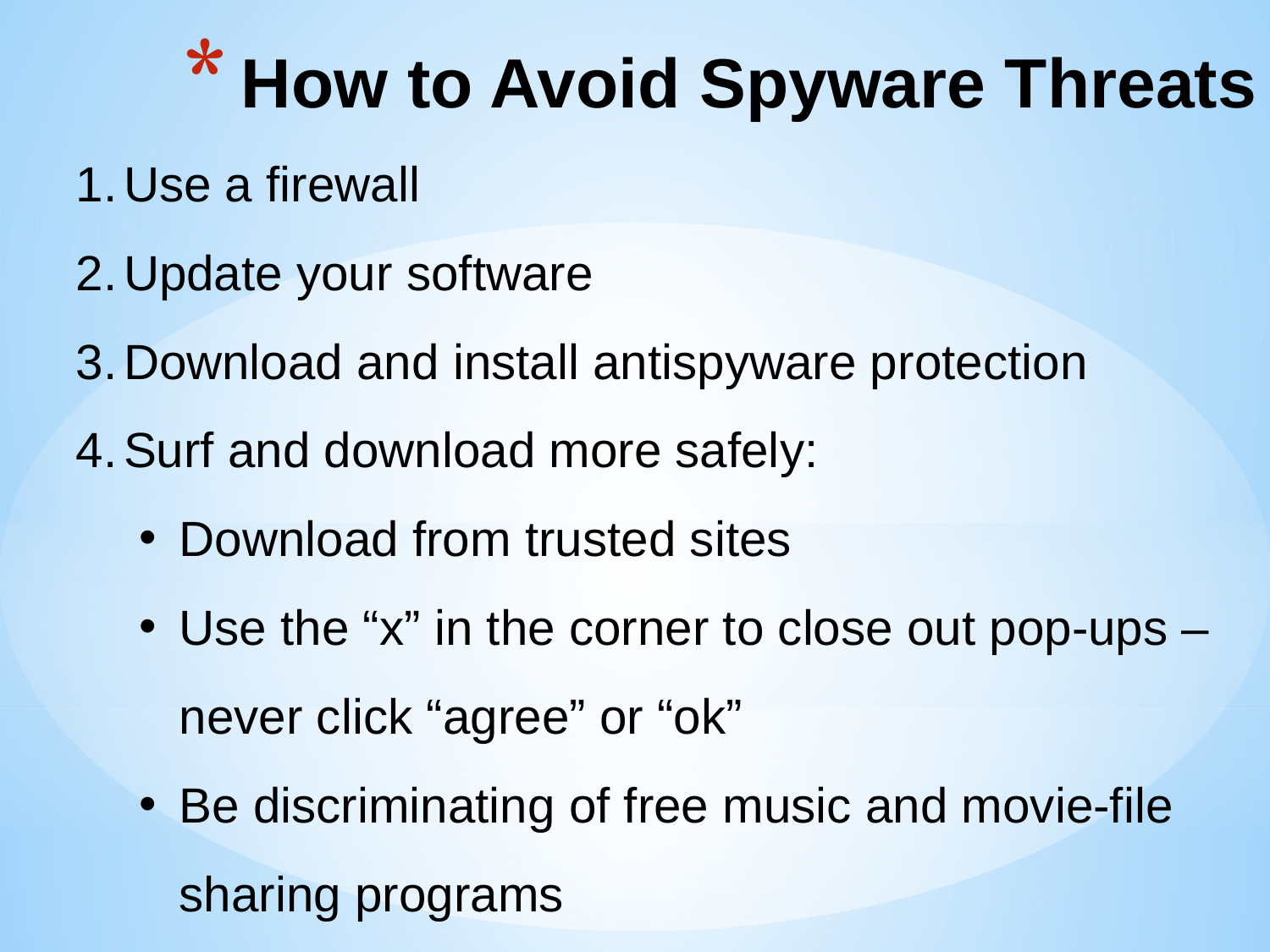

# How to Avoid Spyware Threats
Use a firewall
Update your software
Download and install antispyware protection
Surf and download more safely:
Download from trusted sites
Use the “x” in the corner to close out pop-ups – never click “agree” or “ok”
Be discriminating of free music and movie-file sharing programs